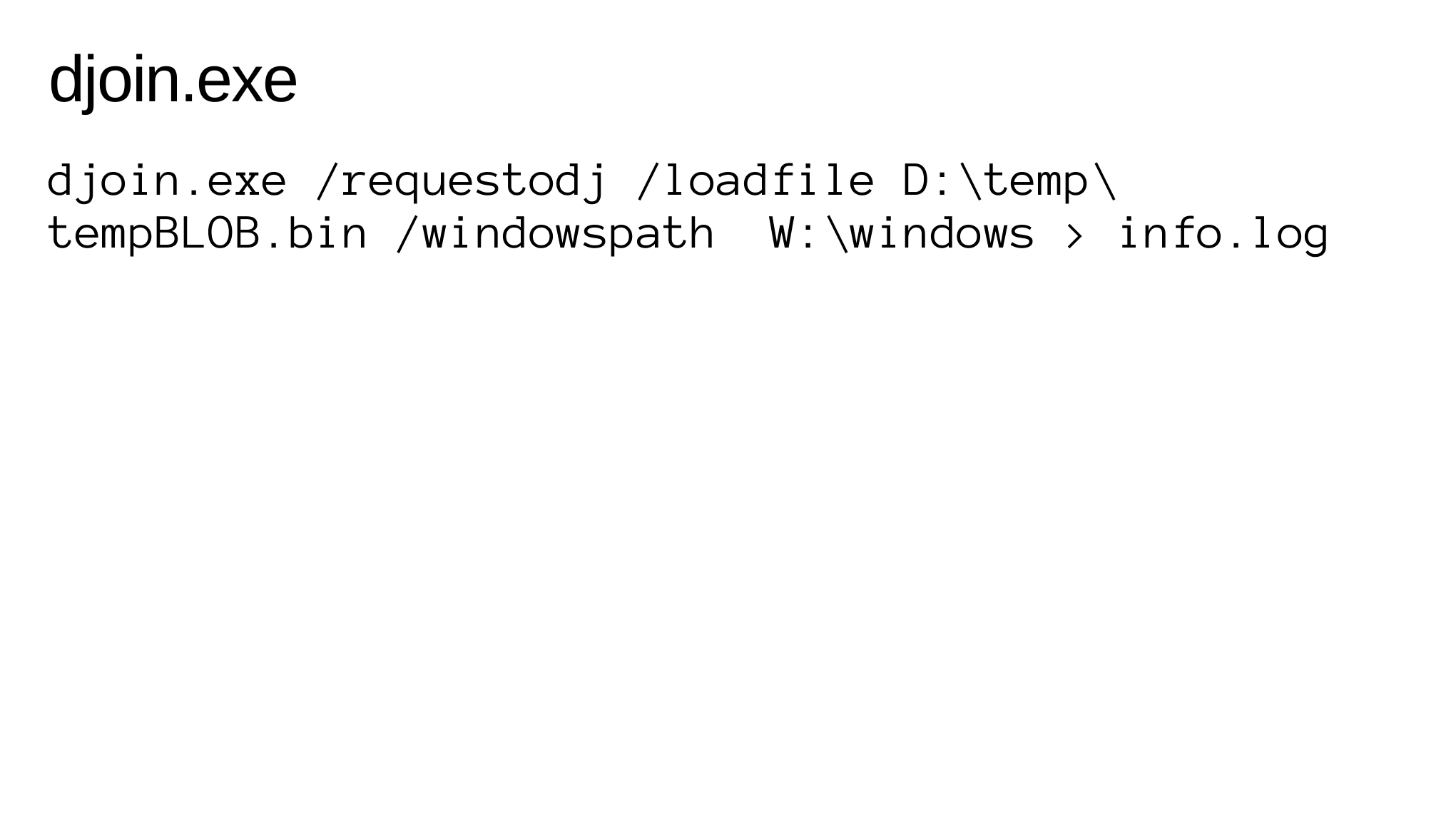

# djoin.exe
djoin.exe /requestodj /loadfile D:\temp\tempBLOB.bin /windowspath  W:\windows > info.log